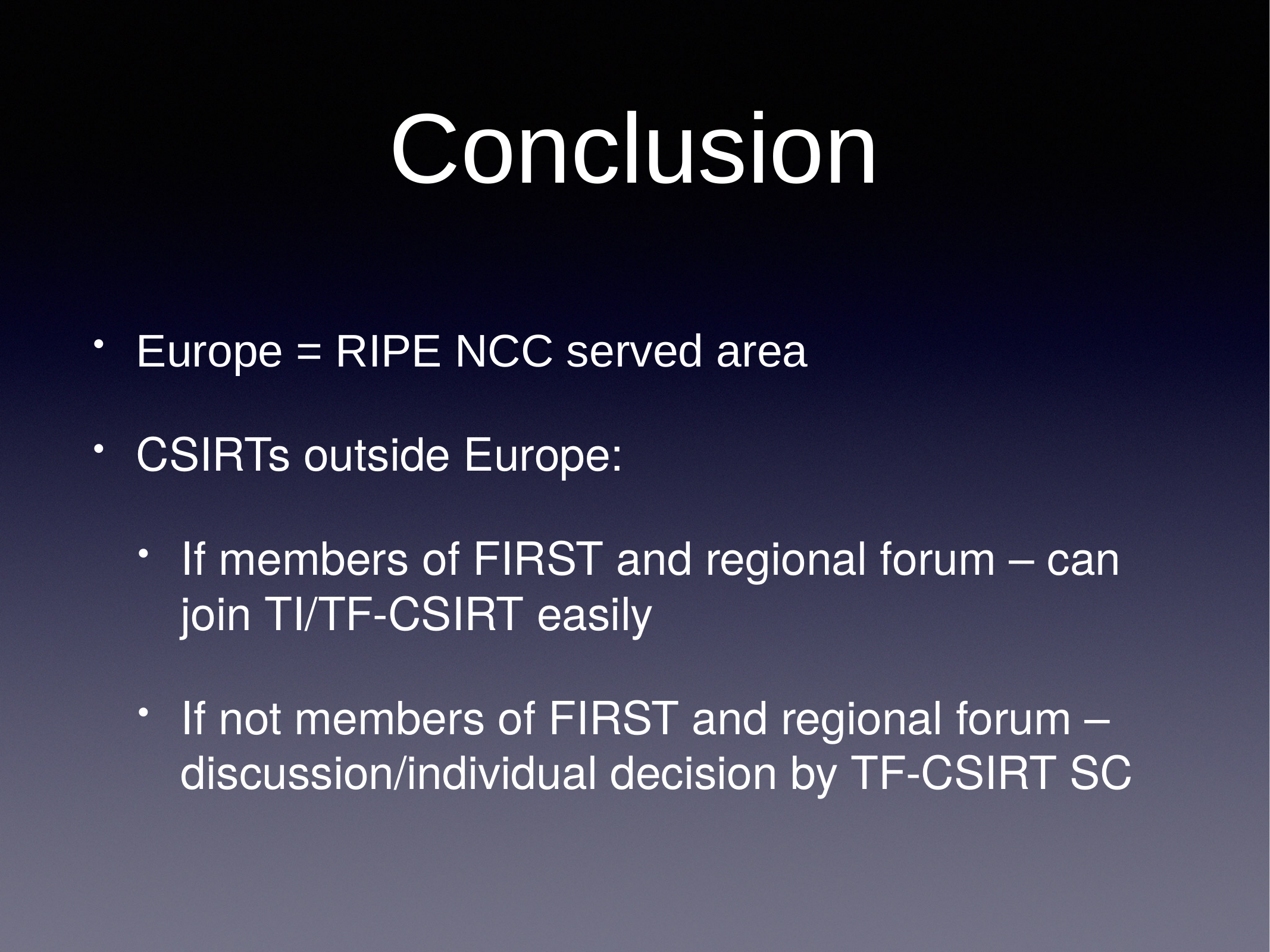

# Conclusion
Europe = RIPE NCC served area
CSIRTs outside Europe:
If members of FIRST and regional forum – can join TI/TF-CSIRT easily
If not members of FIRST and regional forum – discussion/individual decision by TF-CSIRT SC